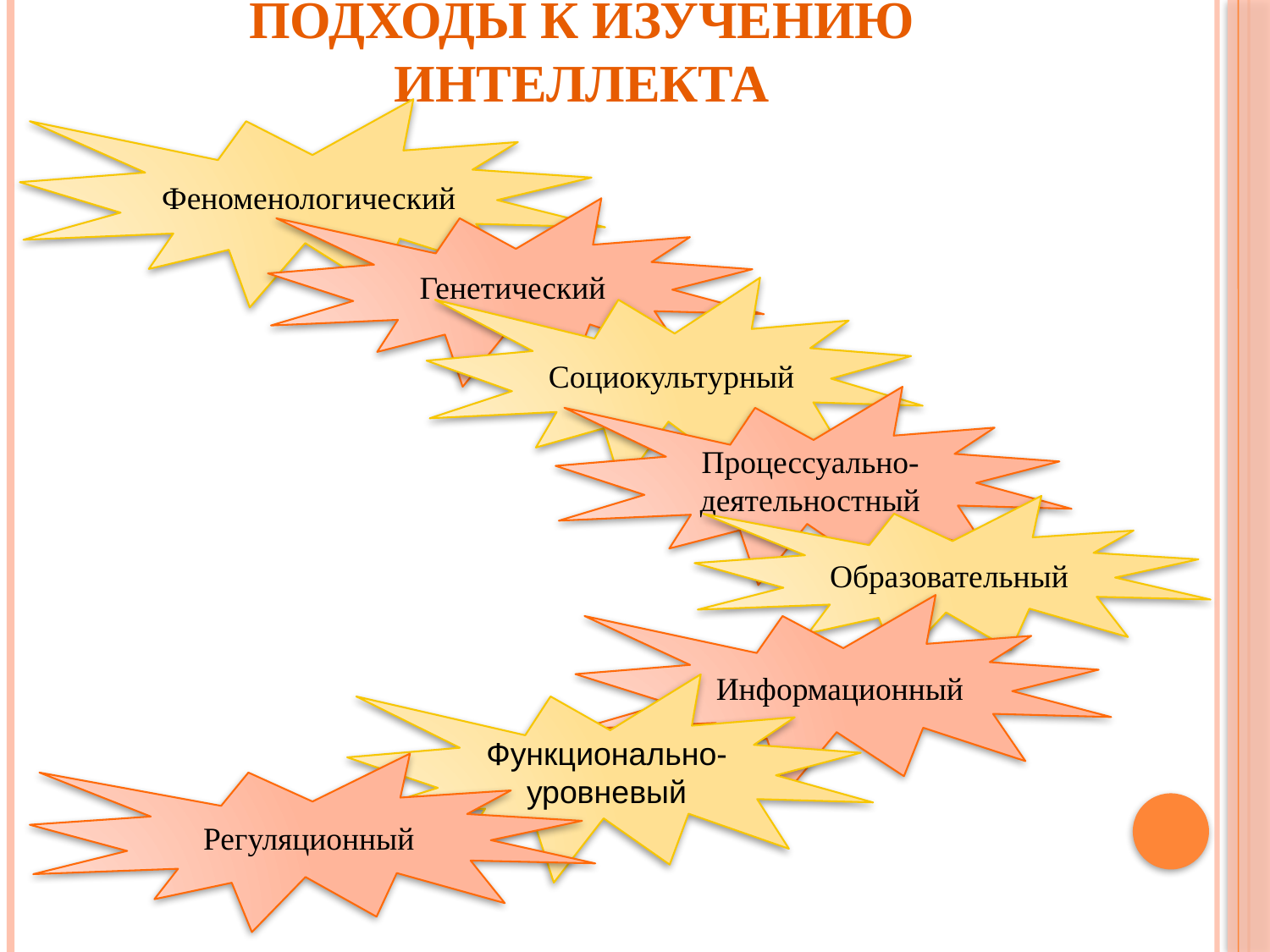

# Подходы к изучению интеллекта

Феноменологический
Генетический
Социокультурный
Процессуально-деятельностный
Образовательный
Информационный
Функционально-уровневый
Регуляционный